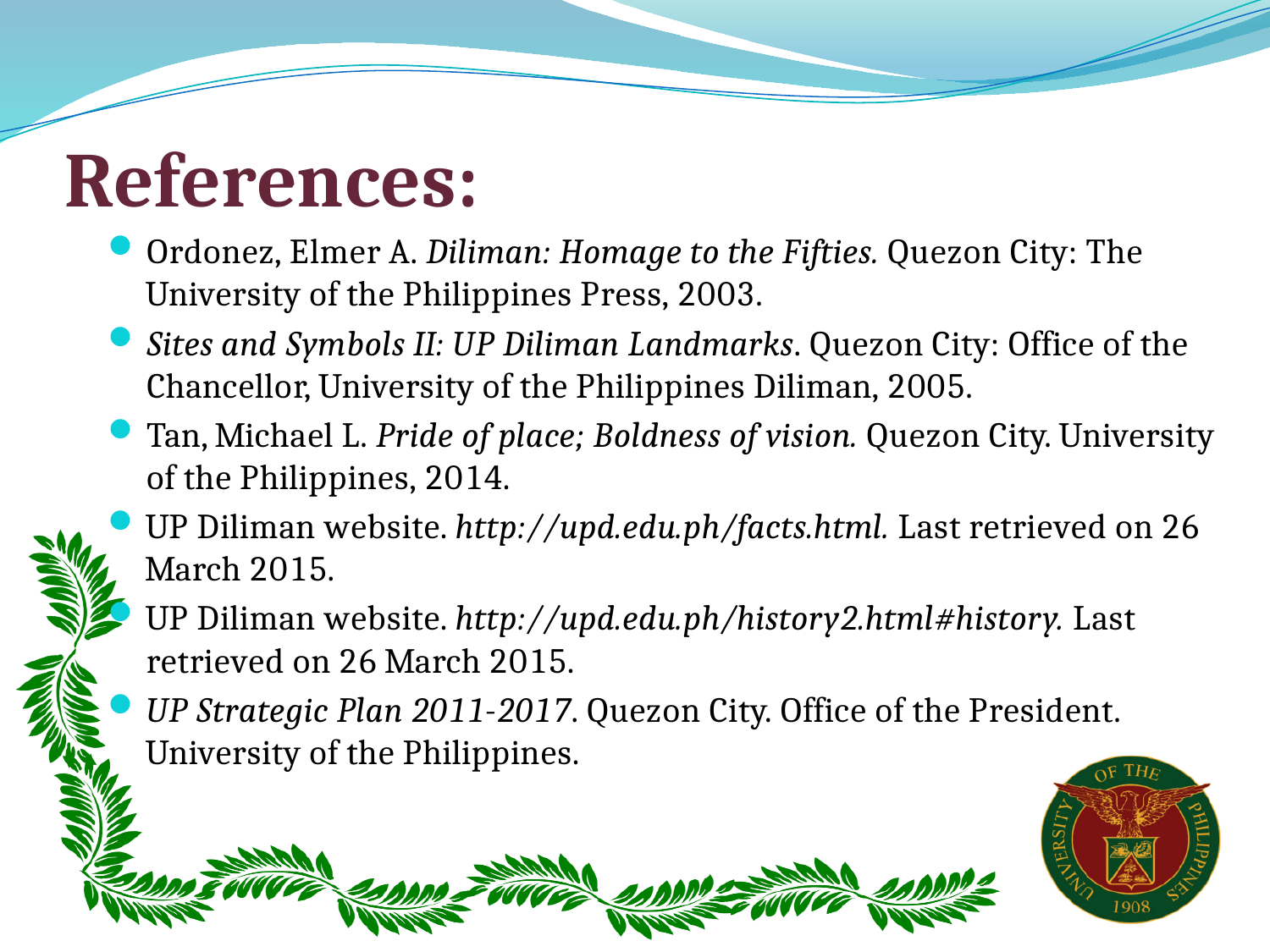

# References:
Ordonez, Elmer A. Diliman: Homage to the Fifties. Quezon City: The University of the Philippines Press, 2003.
Sites and Symbols II: UP Diliman Landmarks. Quezon City: Office of the Chancellor, University of the Philippines Diliman, 2005.
Tan, Michael L. Pride of place; Boldness of vision. Quezon City. University of the Philippines, 2014.
UP Diliman website. http://upd.edu.ph/facts.html. Last retrieved on 26 March 2015.
UP Diliman website. http://upd.edu.ph/history2.html#history. Last retrieved on 26 March 2015.
UP Strategic Plan 2011-2017. Quezon City. Office of the President. University of the Philippines.